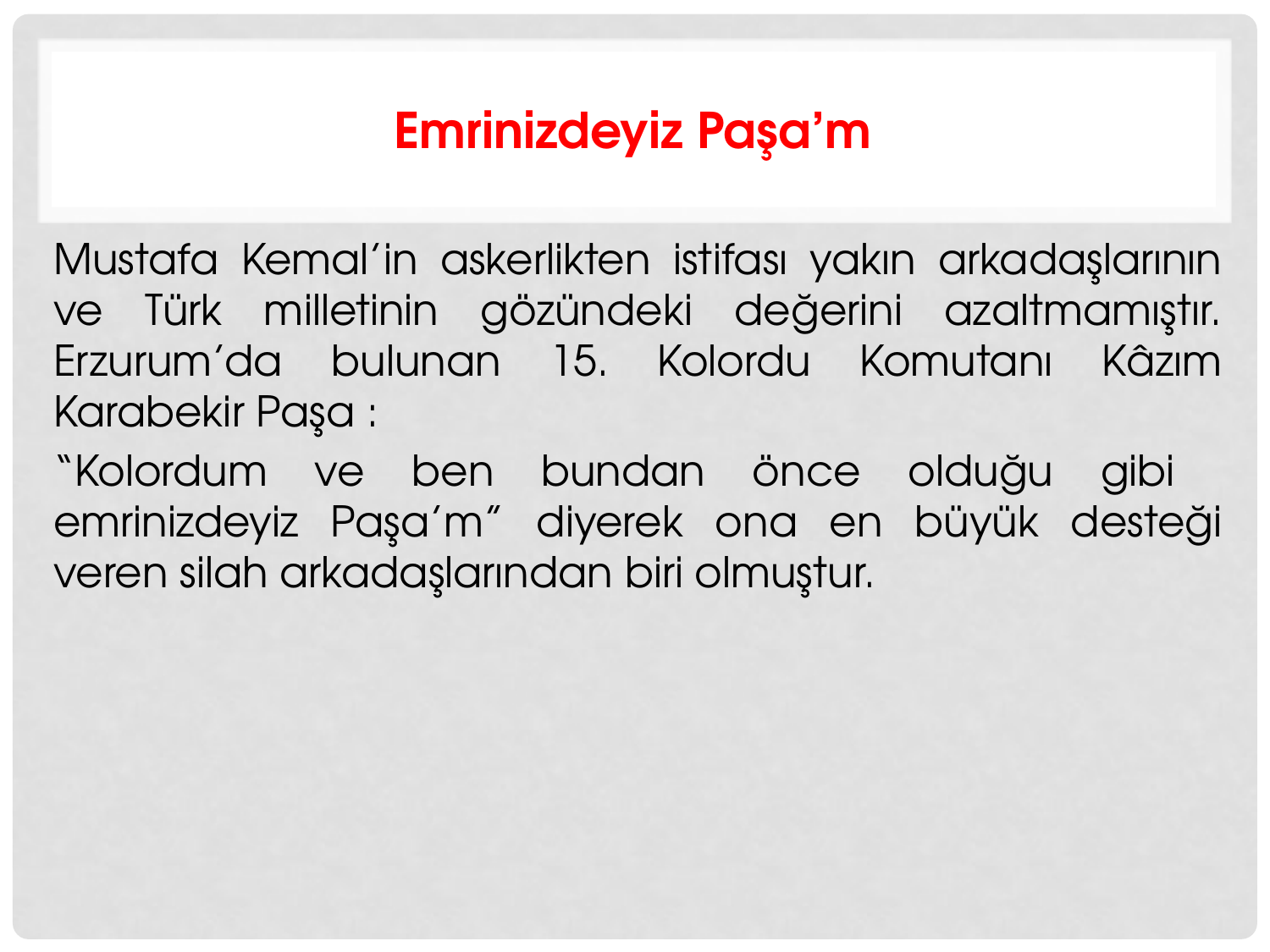

# Emrinizdeyiz Paşa’m
Mustafa Kemal’in askerlikten istifası yakın arkadaşlarının ve Türk milletinin gözündeki değerini azaltmamıştır. Erzurum’da bulunan 15. Kolordu Komutanı Kâzım Karabekir Paşa :
“Kolordum ve ben bundan önce olduğu gibi  emrinizdeyiz Paşa’m” diyerek ona en büyük desteği veren silah arkadaşlarından biri olmuştur.